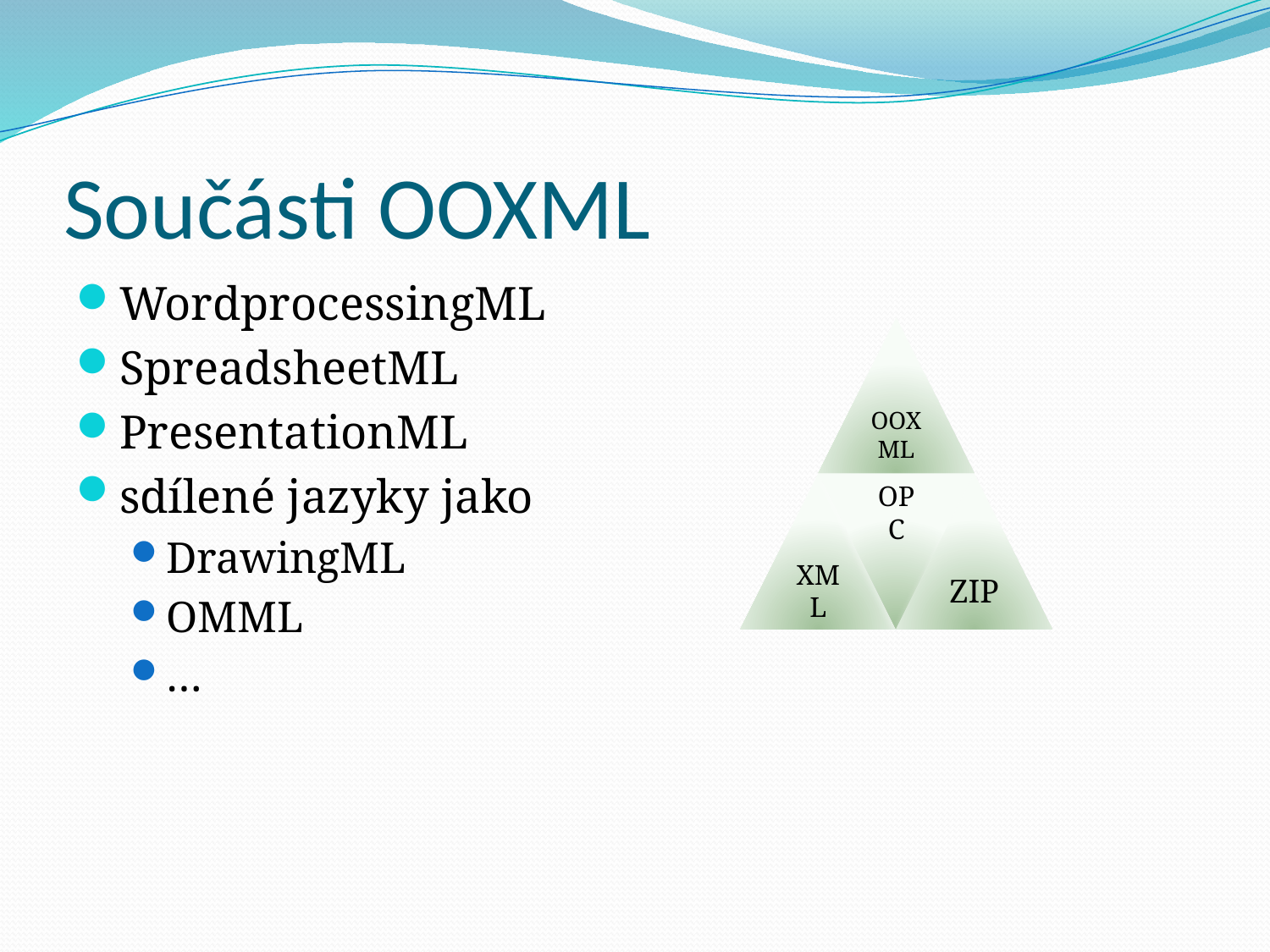

# Součásti OOXML
WordprocessingML
SpreadsheetML
PresentationML
sdílené jazyky jako
DrawingML
OMML
…
OOXML
XML
OPC
ZIP